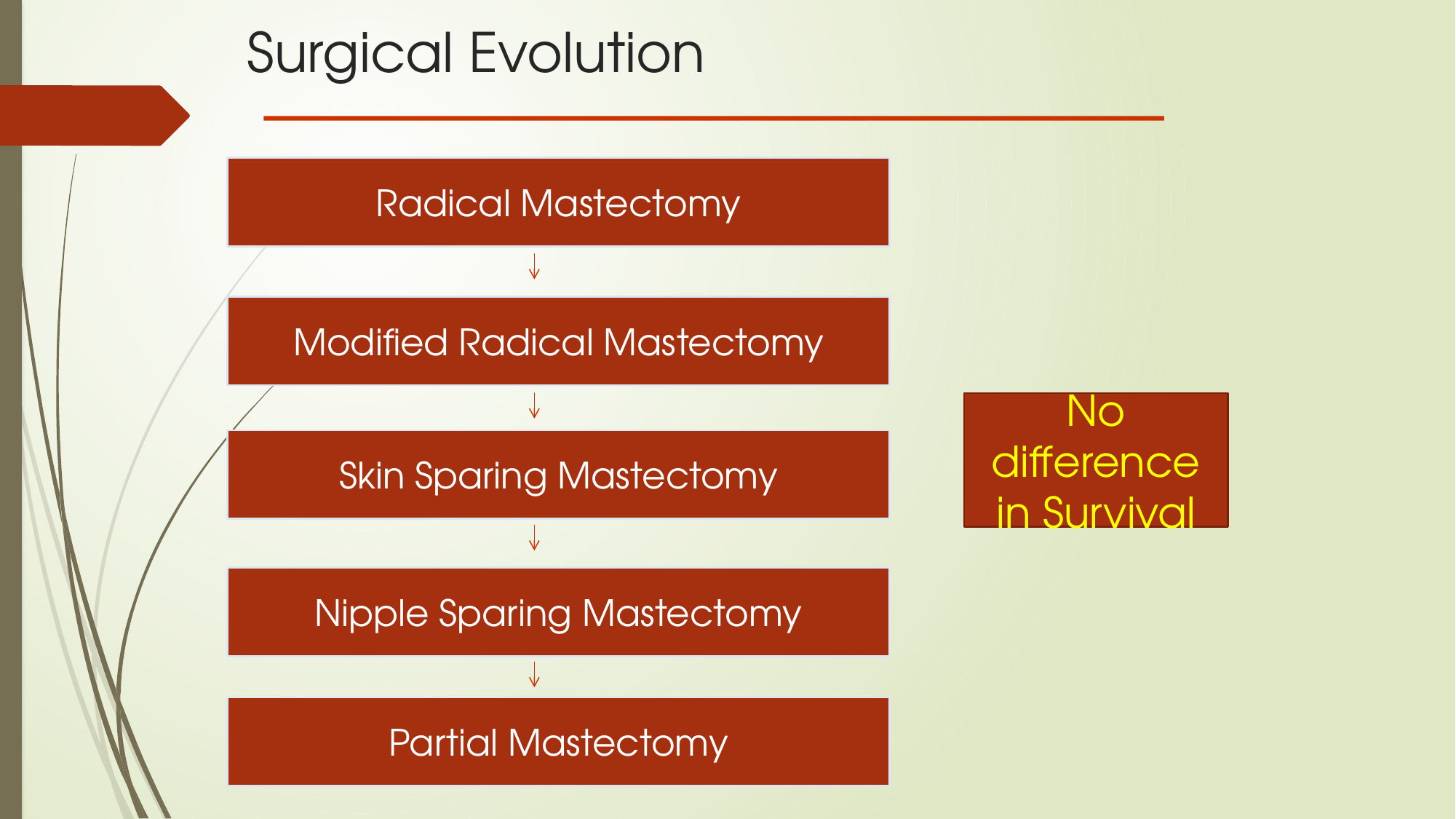

Surgical Evolution

Radical Mastectomy

Modified Radical Mastectomy
No difference in Survival
Skin Sparing Mastectomy
Nipple Sparing Mastectomy
Partial Mastectomy